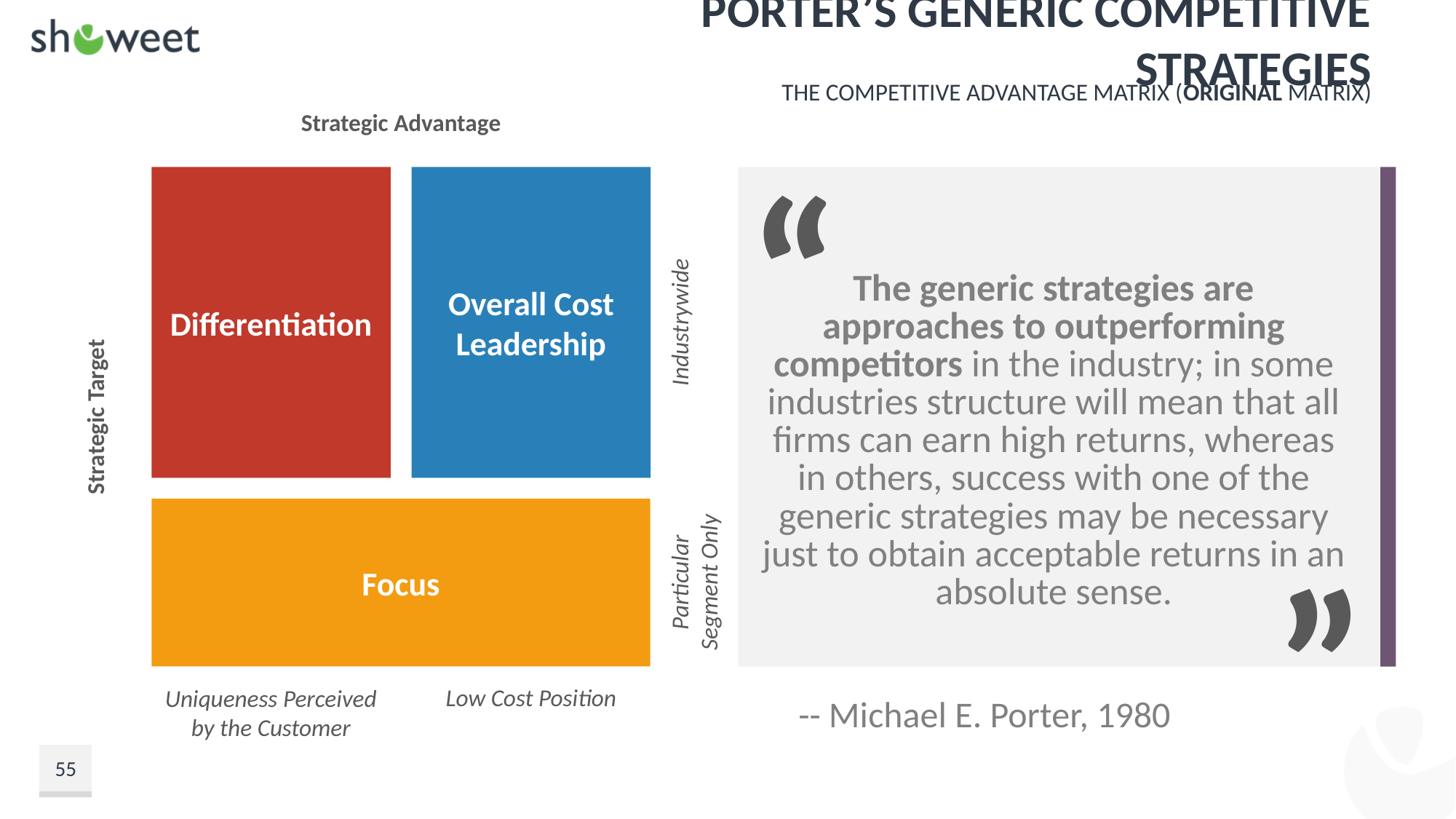

# Porter’s Generic Competitive Strategies
The Competitive Advantage Matrix (Original Matrix)
Strategic Advantage
“
Differentiation
Overall Cost Leadership
The generic strategies are approaches to outperforming competitors in the industry; in some industries structure will mean that all firms can earn high returns, whereas in others, success with one of the generic strategies may be necessary just to obtain acceptable returns in an absolute sense.

Industrywide
Strategic Target
Focus
”
Particular Segment Only
Uniqueness Perceived by the Customer
Low Cost Position
-- Michael E. Porter, 1980
55